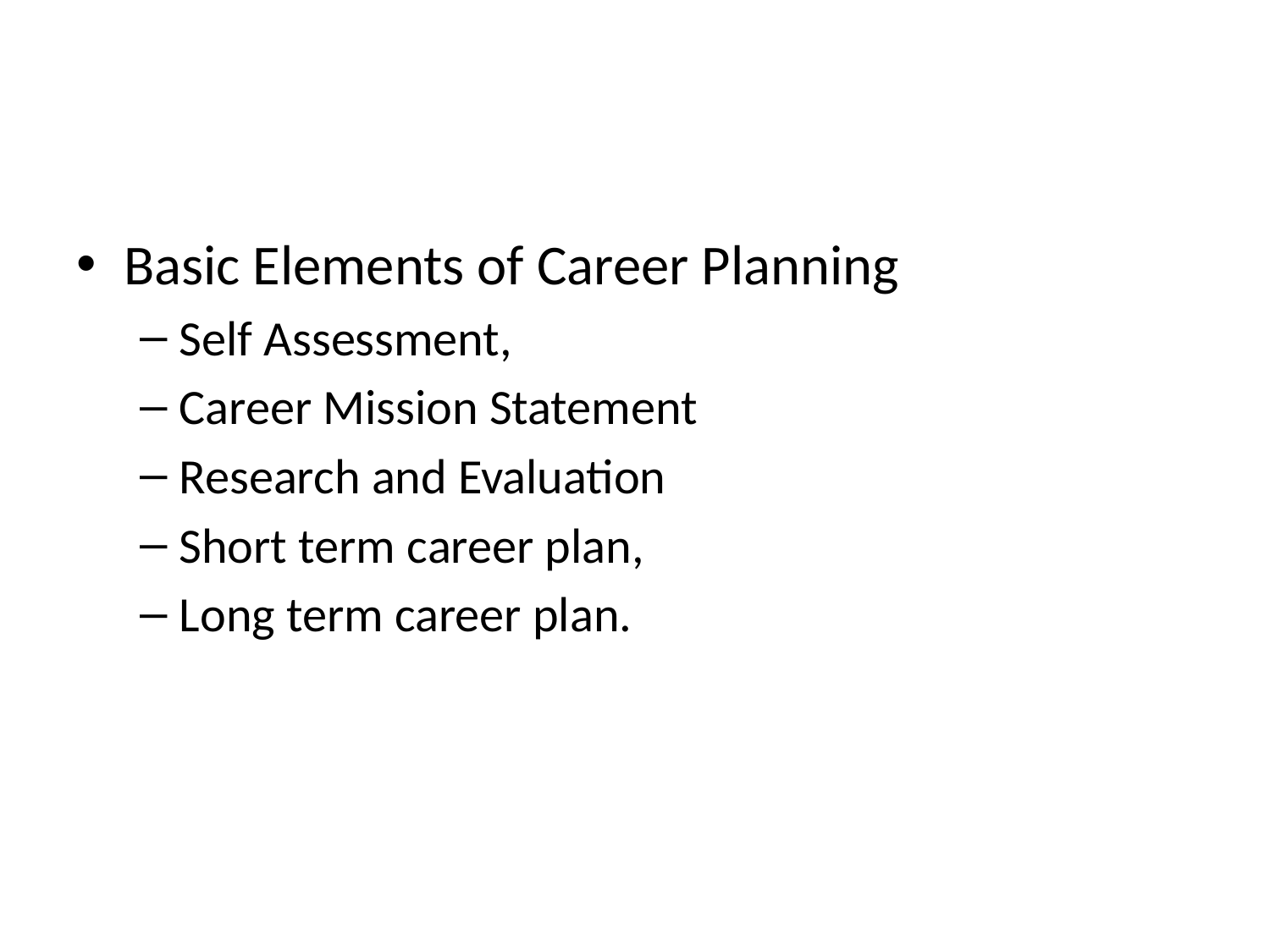

#
Basic Elements of Career Planning
Self Assessment,
Career Mission Statement
Research and Evaluation
Short term career plan,
Long term career plan.